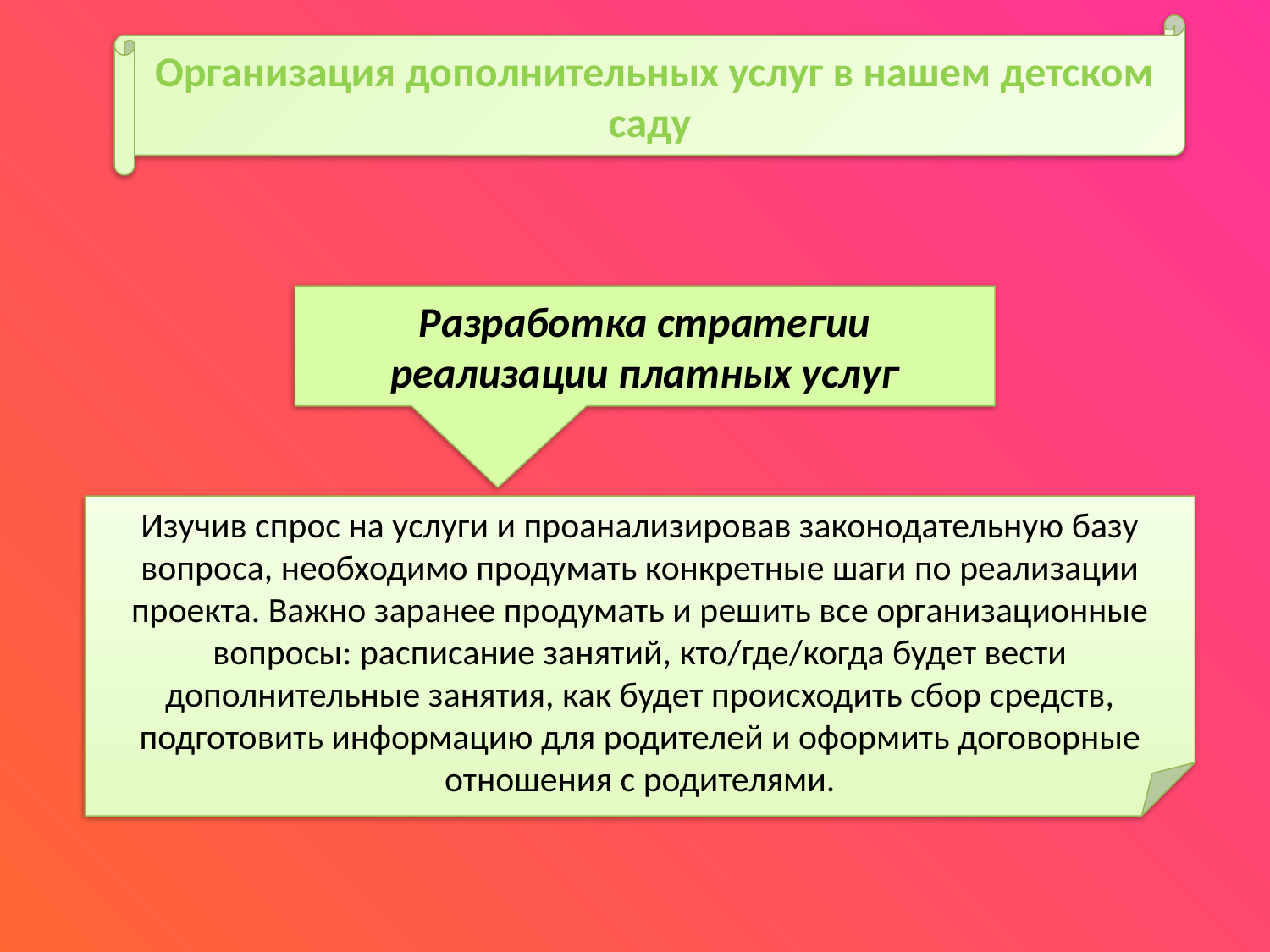

Организация дополнительных услуг в нашем детском саду
Разработка стратегии реализации платных услуг

Изучив спрос на услуги и проанализировав законодательную базу вопроса, необходимо продумать конкретные шаги по реализации проекта. Важно заранее продумать и решить все организационные вопросы: расписание занятий, кто/где/когда будет вести дополнительные занятия, как будет происходить сбор средств, подготовить информацию для родителей и оформить договорные отношения с родителями.